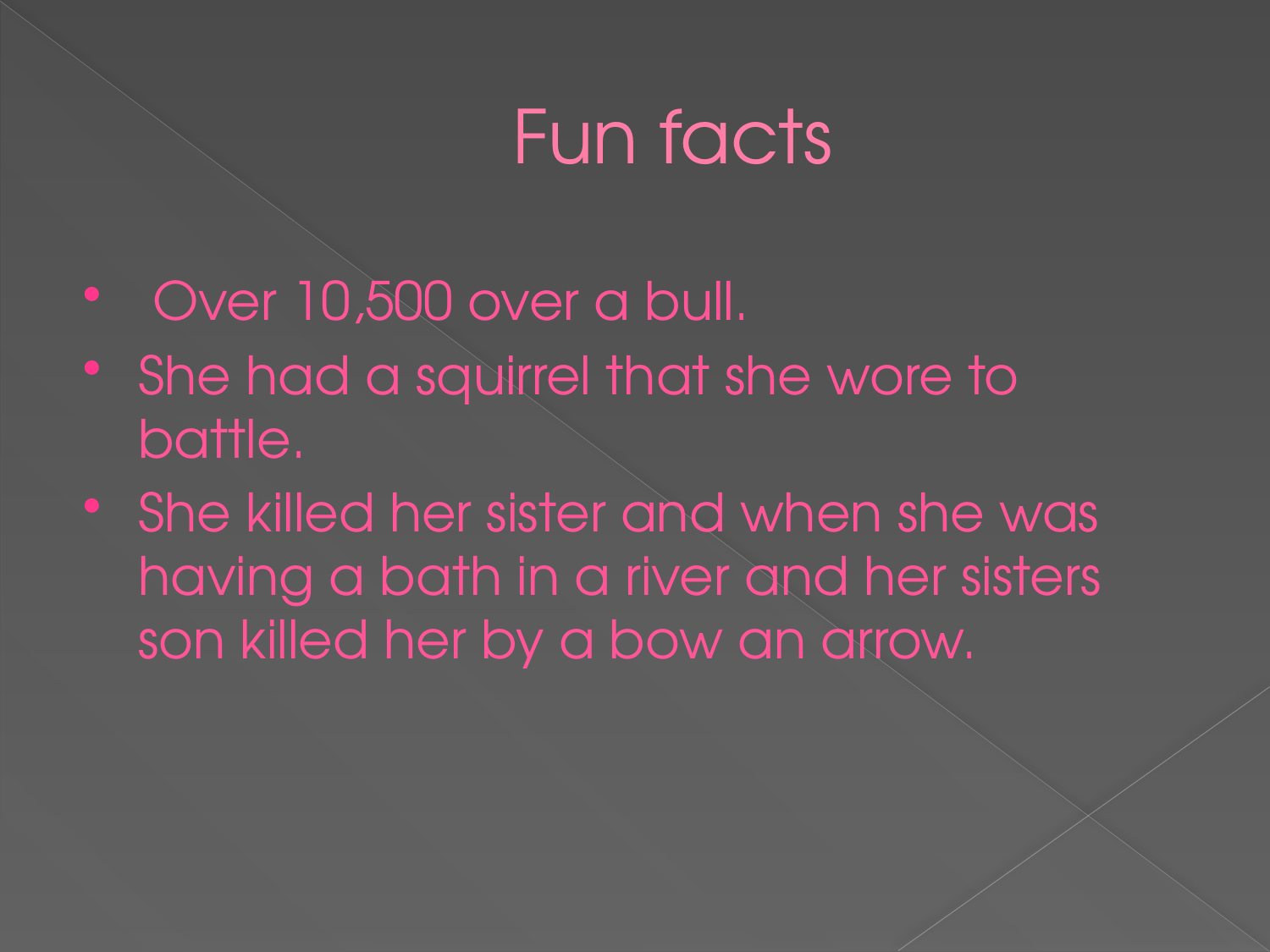

# Fun facts
 Over 10,500 over a bull.
She had a squirrel that she wore to battle.
She killed her sister and when she was having a bath in a river and her sisters son killed her by a bow an arrow.